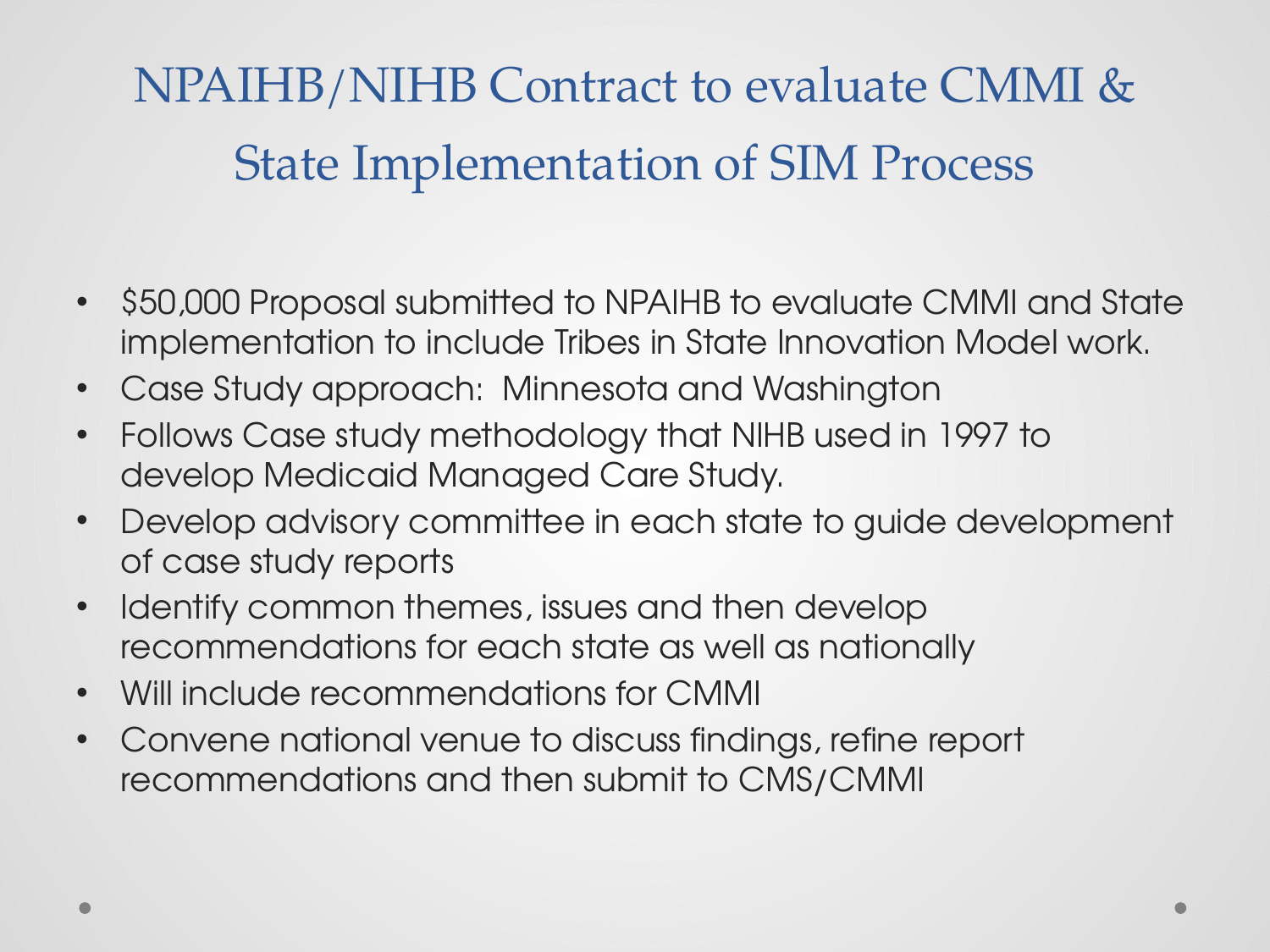

# NPAIHB/NIHB Contract to evaluate CMMI & State Implementation of SIM Process
$50,000 Proposal submitted to NPAIHB to evaluate CMMI and State implementation to include Tribes in State Innovation Model work.
Case Study approach:  Minnesota and Washington
Follows Case study methodology that NIHB used in 1997 to develop Medicaid Managed Care Study.
Develop advisory committee in each state to guide development of case study reports
Identify common themes, issues and then develop recommendations for each state as well as nationally
Will include recommendations for CMMI
Convene national venue to discuss findings, refine report recommendations and then submit to CMS/CMMI